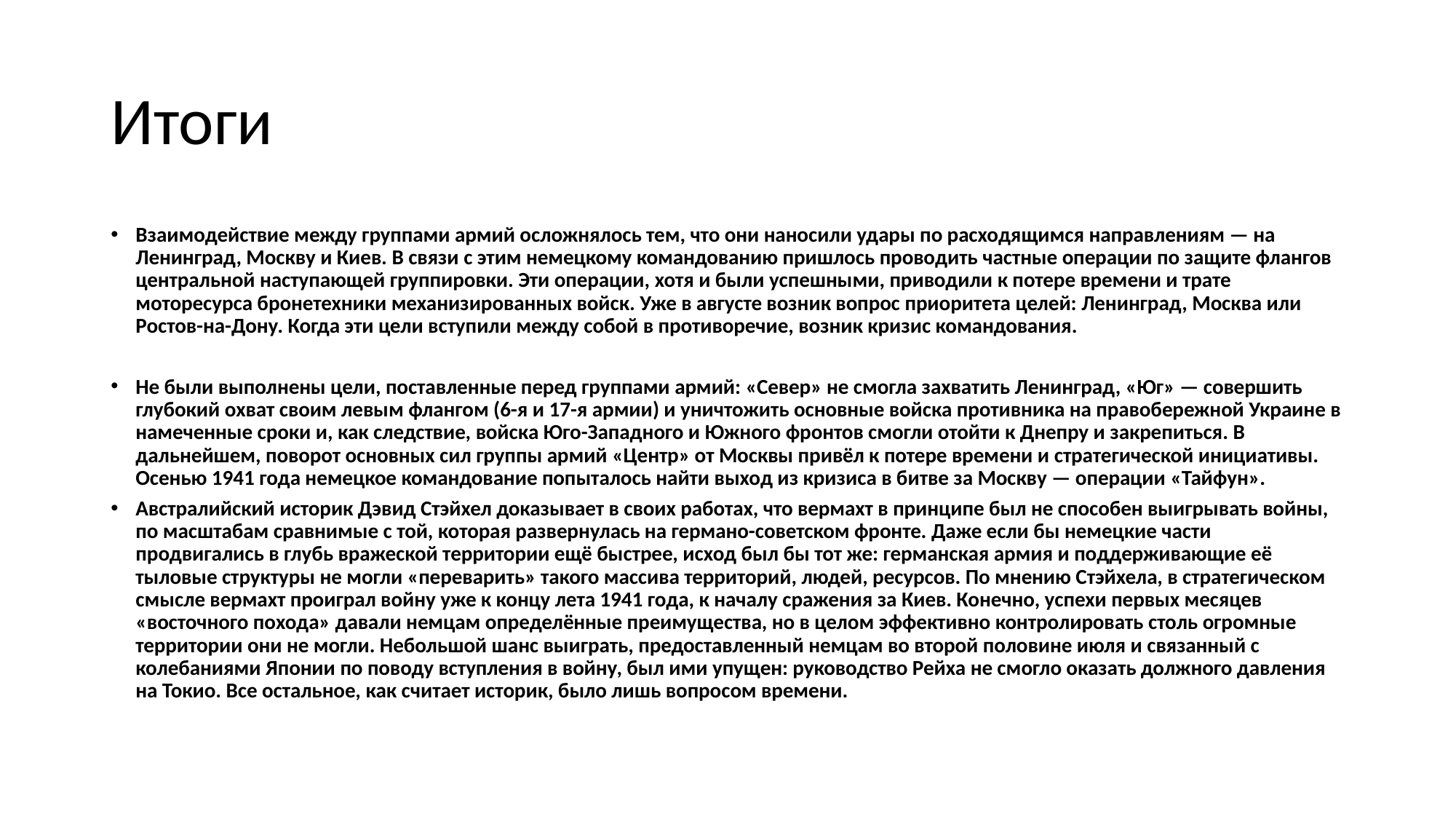

# Итоги
Взаимодействие между группами армий осложнялось тем, что они наносили удары по расходящимся направлениям — на Ленинград, Москву и Киев. В связи с этим немецкому командованию пришлось проводить частные операции по защите флангов центральной наступающей группировки. Эти операции, хотя и были успешными, приводили к потере времени и трате моторесурса бронетехники механизированных войск. Уже в августе возник вопрос приоритета целей: Ленинград, Москва или Ростов-на-Дону. Когда эти цели вступили между собой в противоречие, возник кризис командования.

Не были выполнены цели, поставленные перед группами армий: «Север» не смогла захватить Ленинград, «Юг» — совершить глубокий охват своим левым флангом (6-я и 17-я армии) и уничтожить основные войска противника на правобережной Украине в намеченные сроки и, как следствие, войска Юго-Западного и Южного фронтов смогли отойти к Днепру и закрепиться. В дальнейшем, поворот основных сил группы армий «Центр» от Москвы привёл к потере времени и стратегической инициативы. Осенью 1941 года немецкое командование попыталось найти выход из кризиса в битве за Москву — операции «Тайфун».
Австралийский историк Дэвид Стэйхел доказывает в своих работах, что вермахт в принципе был не способен выигрывать войны, по масштабам сравнимые с той, которая развернулась на германо-советском фронте. Даже если бы немецкие части продвигались в глубь вражеской территории ещё быстрее, исход был бы тот же: германская армия и поддерживающие её тыловые структуры не могли «переварить» такого массива территорий, людей, ресурсов. По мнению Стэйхела, в стратегическом смысле вермахт проиграл войну уже к концу лета 1941 года, к началу сражения за Киев. Конечно, успехи первых месяцев «восточного похода» давали немцам определённые преимущества, но в целом эффективно контролировать столь огромные территории они не могли. Небольшой шанс выиграть, предоставленный немцам во второй половине июля и связанный с колебаниями Японии по поводу вступления в войну, был ими упущен: руководство Рейха не смогло оказать должного давления на Токио. Все остальное, как считает историк, было лишь вопросом времени.